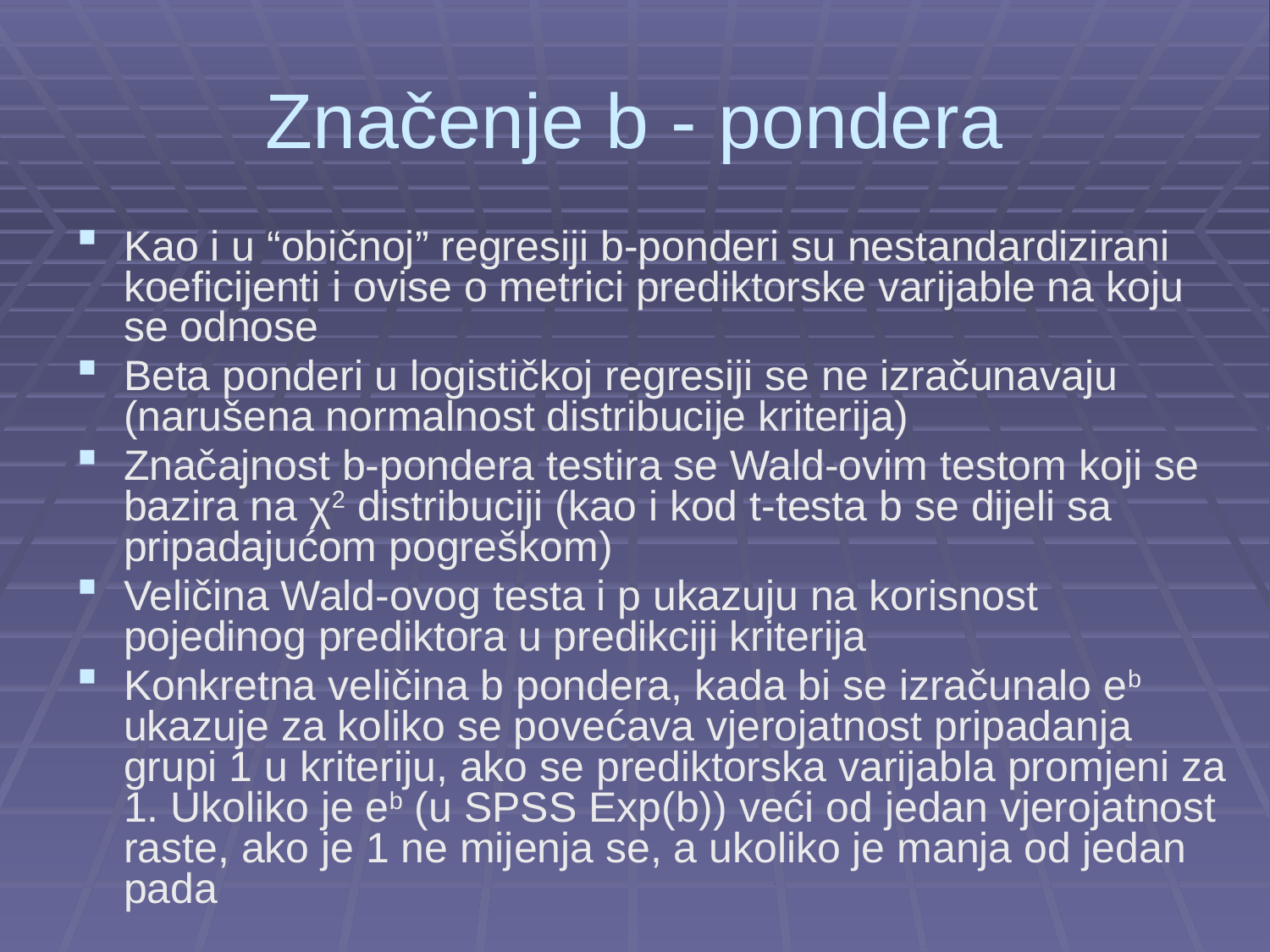

# Značenje b - pondera
Kao i u “običnoj” regresiji b-ponderi su nestandardizirani koeficijenti i ovise o metrici prediktorske varijable na koju se odnose
Beta ponderi u logističkoj regresiji se ne izračunavaju (narušena normalnost distribucije kriterija)
Značajnost b-pondera testira se Wald-ovim testom koji se bazira na χ2 distribuciji (kao i kod t-testa b se dijeli sa pripadajućom pogreškom)
Veličina Wald-ovog testa i p ukazuju na korisnost pojedinog prediktora u predikciji kriterija
Konkretna veličina b pondera, kada bi se izračunalo eb ukazuje za koliko se povećava vjerojatnost pripadanja grupi 1 u kriteriju, ako se prediktorska varijabla promjeni za 1. Ukoliko je eb (u SPSS Exp(b)) veći od jedan vjerojatnost raste, ako je 1 ne mijenja se, a ukoliko je manja od jedan pada